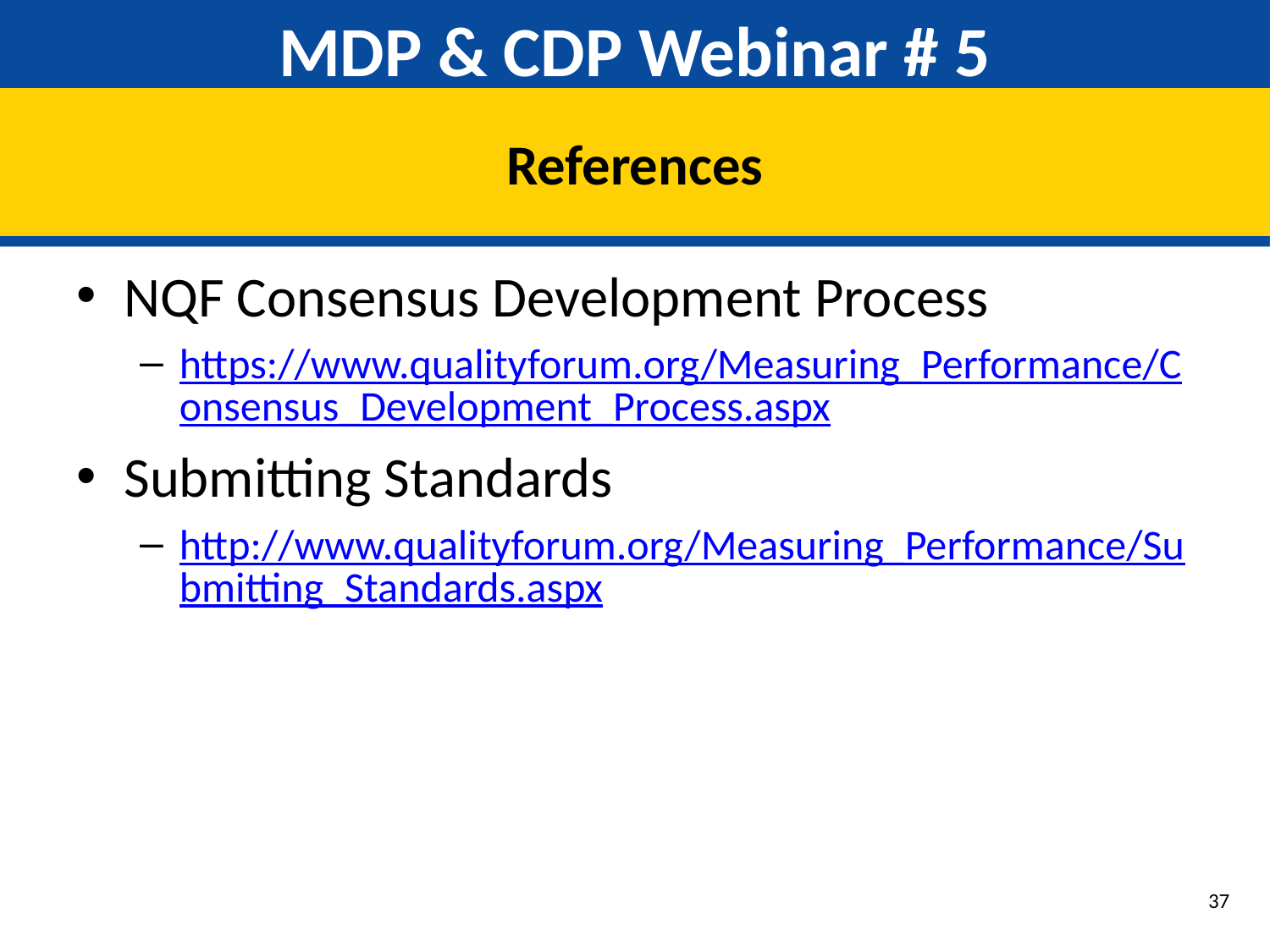

# MDP & CDP Webinar # 5
References
NQF Consensus Development Process
https://www.qualityforum.org/Measuring_Performance/Consensus_Development_Process.aspx
Submitting Standards
http://www.qualityforum.org/Measuring_Performance/Submitting_Standards.aspx